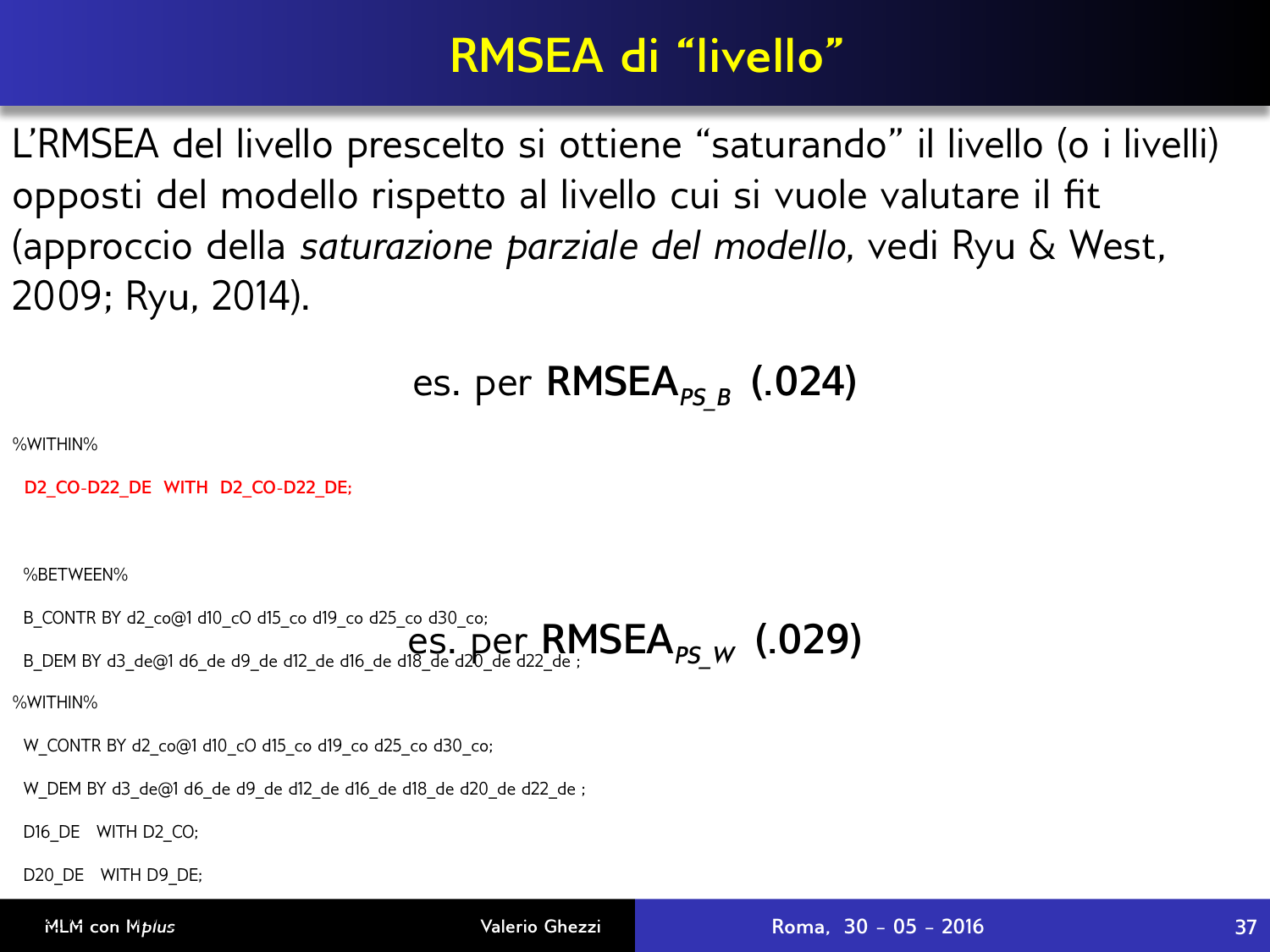

# RMSEA di “livello”
L’RMSEA del livello prescelto si ottiene “saturando” il livello (o i livelli) opposti del modello rispetto al livello cui si vuole valutare il fit (approccio della saturazione parziale del modello, vedi Ryu & West, 2009; Ryu, 2014).
es. per RMSEAPS_B  (.024)
%WITHIN%
  D2_CO-D22_DE  WITH  D2_CO-D22_DE;

  %BETWEEN%
  B_CONTR BY d2_co@1 d10_cO d15_co d19_co d25_co d30_co;
  B_DEM BY d3_de@1 d6_de d9_de d12_de d16_de d18_de d20_de d22_de ;
es. per RMSEAPS_W  (.029)
%WITHIN%
  W_CONTR BY d2_co@1 d10_cO d15_co d19_co d25_co d30_co;
  W_DEM BY d3_de@1 d6_de d9_de d12_de d16_de d18_de d20_de d22_de ;
  D16_DE   WITH D2_CO;
  D20_DE   WITH D9_DE;
  D22_DE   WITH D6_DE;

  %BETWEEN%
  D2_CO-D22_DE WITH D2_CO-D22_DE;
  MLM con Mplus                                                  Valerio Ghezzi
Roma,  30 – 05 – 2016
37